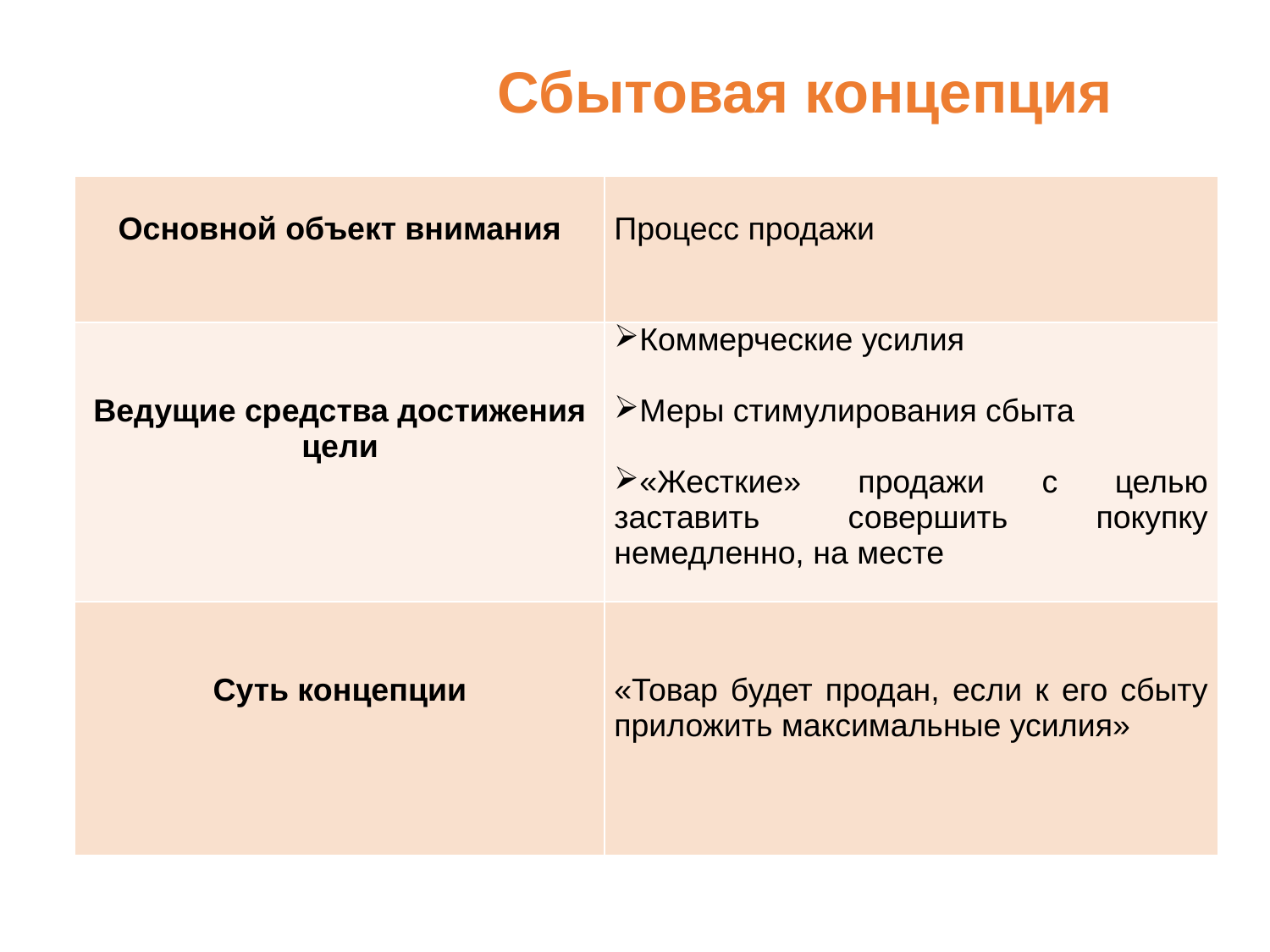

# Сбытовая концепция
| Основной объект внимания | Процесс продажи |
| --- | --- |
| Ведущие средства достижения цели | Коммерческие усилия Меры стимулирования сбыта «Жесткие» продажи с целью заставить совершить покупку немедленно, на месте |
| Суть концепции | «Товар будет продан, если к его сбыту приложить максимальные усилия» |